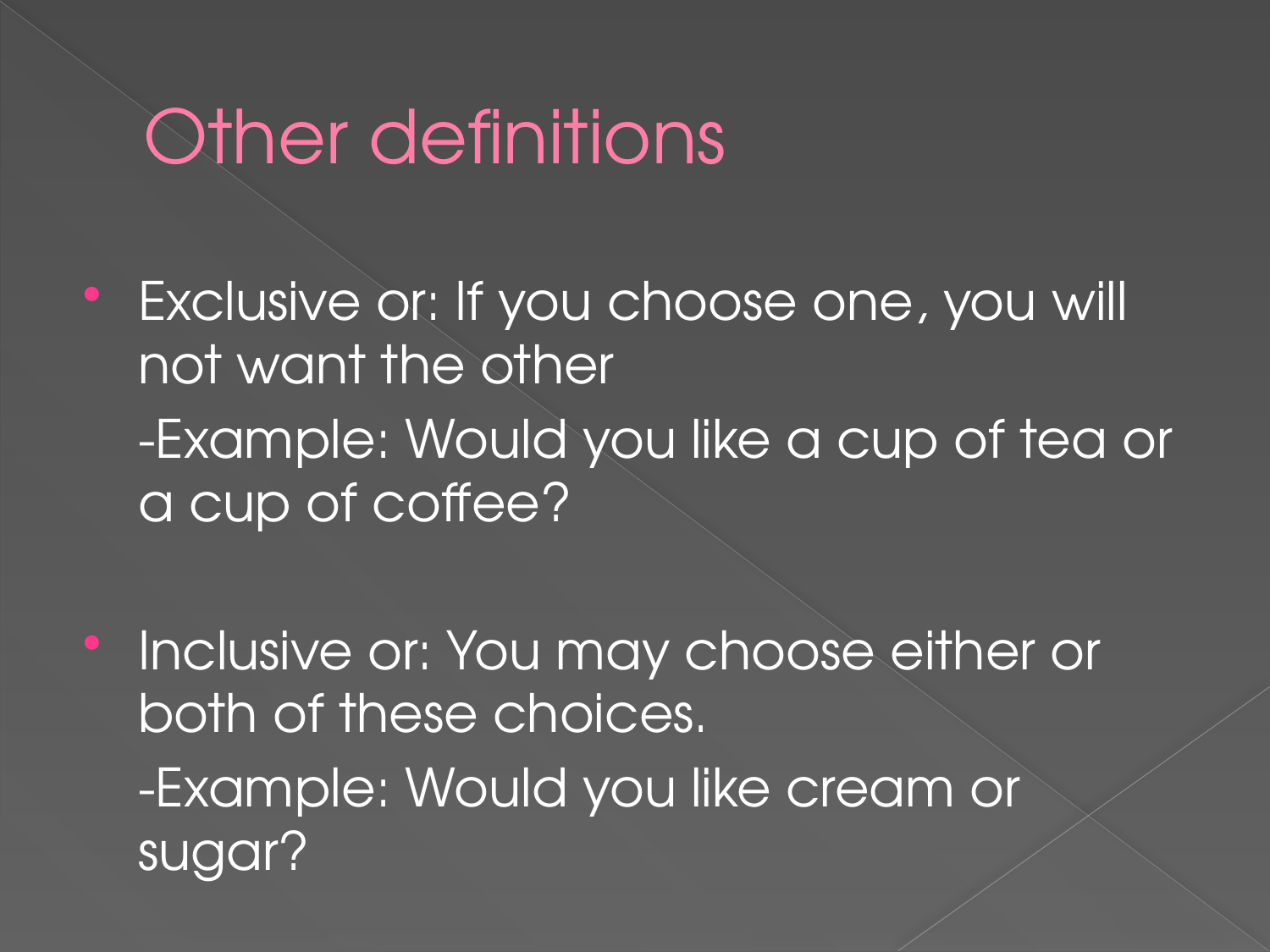

# Other definitions
Exclusive or: If you choose one, you will not want the other
	-Example: Would you like a cup of tea or a cup of coffee?

Inclusive or: You may choose either or both of these choices.
	-Example: Would you like cream or sugar?